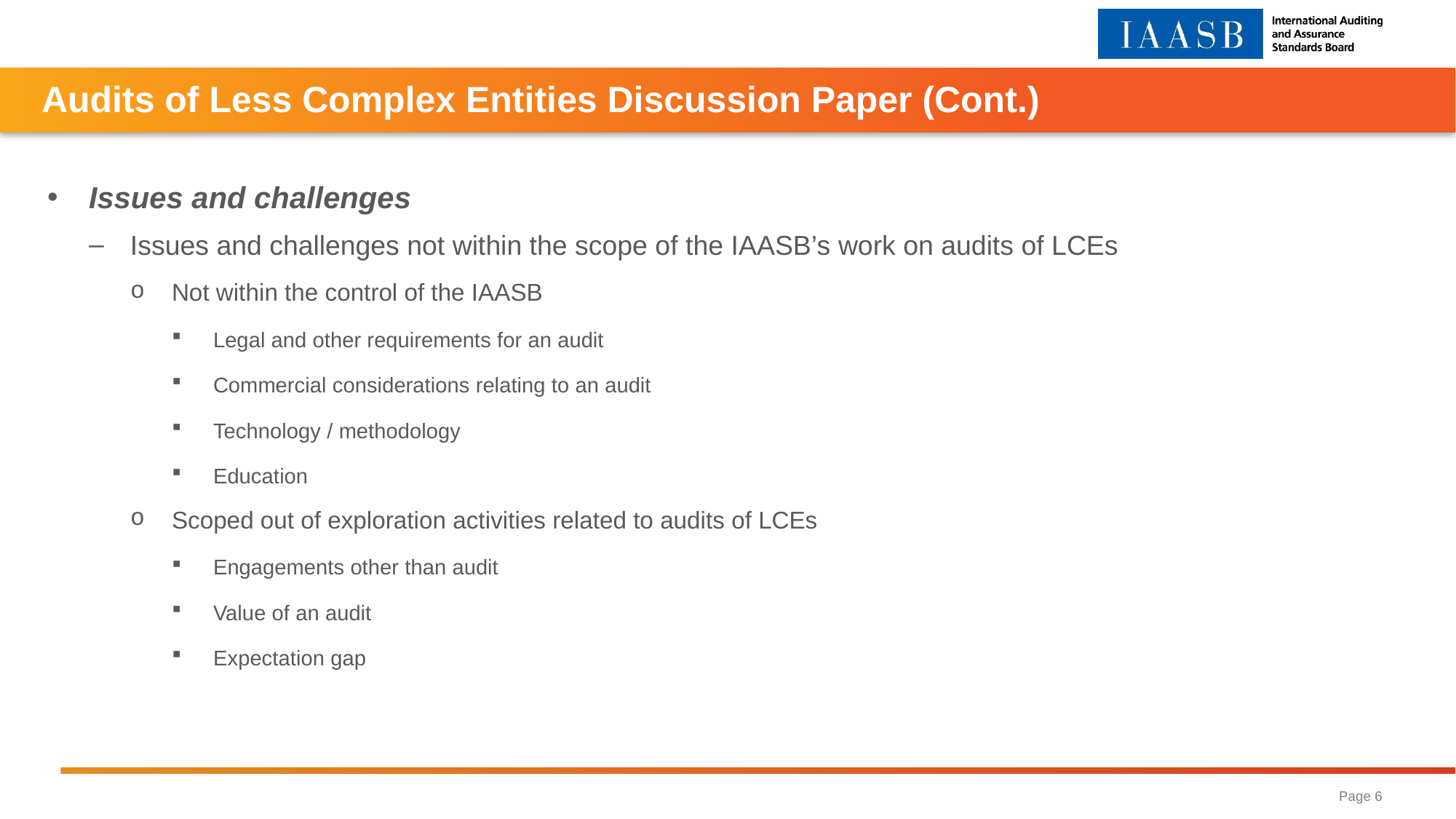

# Audits of Less Complex Entities Discussion Paper (Cont.)

Issues and challenges
Issues and challenges not within the scope of the IAASB’s work on audits of LCEs
Not within the control of the IAASB
Legal and other requirements for an audit
Commercial considerations relating to an audit
Technology / methodology
Education
Scoped out of exploration activities related to audits of LCEs
Engagements other than audit
Value of an audit
Expectation gap

Page 6